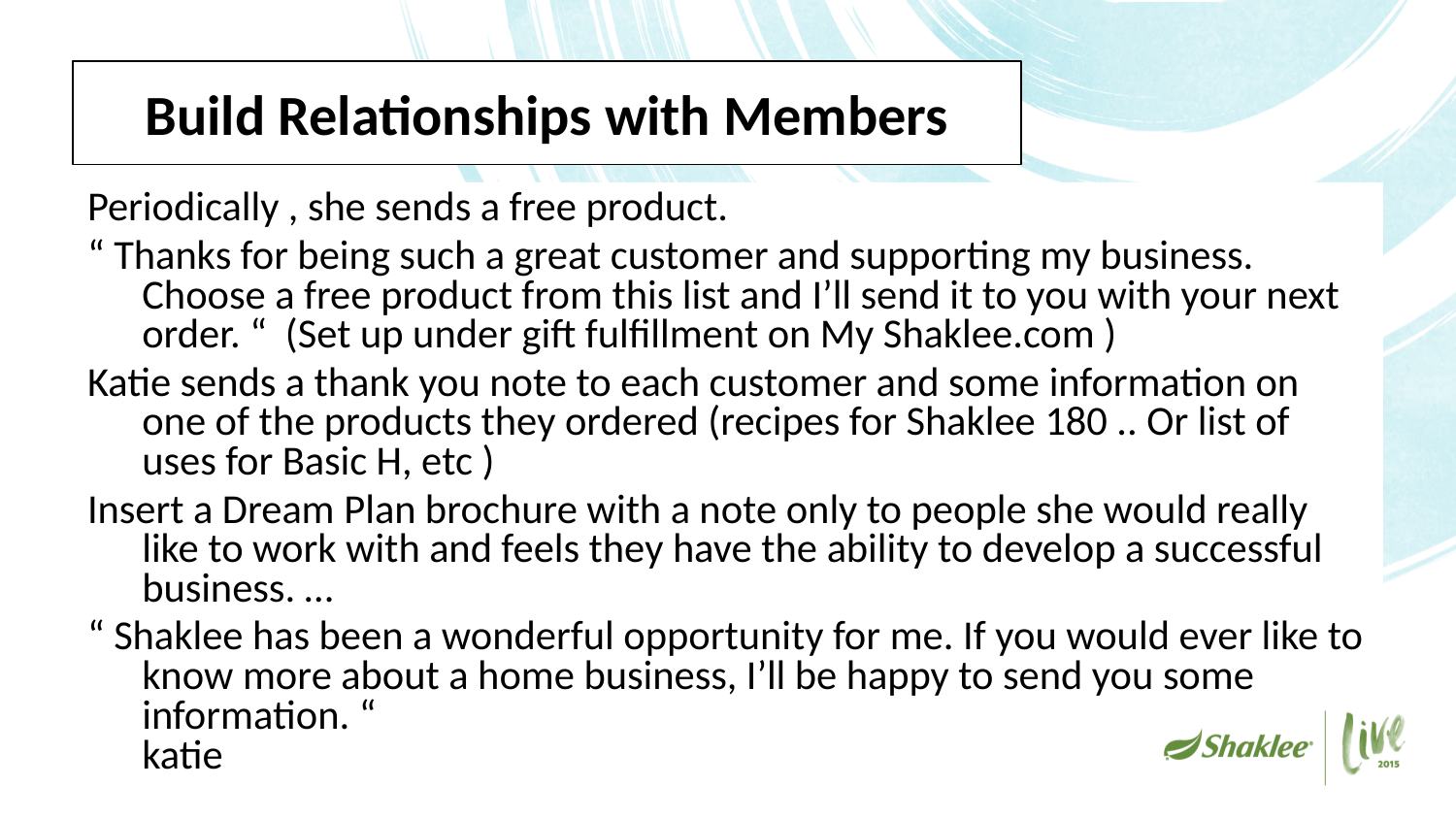

# Build Relationships with Members
Periodically , she sends a free product.
“ Thanks for being such a great customer and supporting my business. Choose a free product from this list and I’ll send it to you with your next order. “  (Set up under gift fulfillment on My Shaklee.com )
Katie sends a thank you note to each customer and some information on one of the products they ordered (recipes for Shaklee 180 .. Or list of uses for Basic H, etc )
Insert a Dream Plan brochure with a note only to people she would really like to work with and feels they have the ability to develop a successful business. …
“ Shaklee has been a wonderful opportunity for me. If you would ever like to know more about a home business, I’ll be happy to send you some information. “			                                                              katie